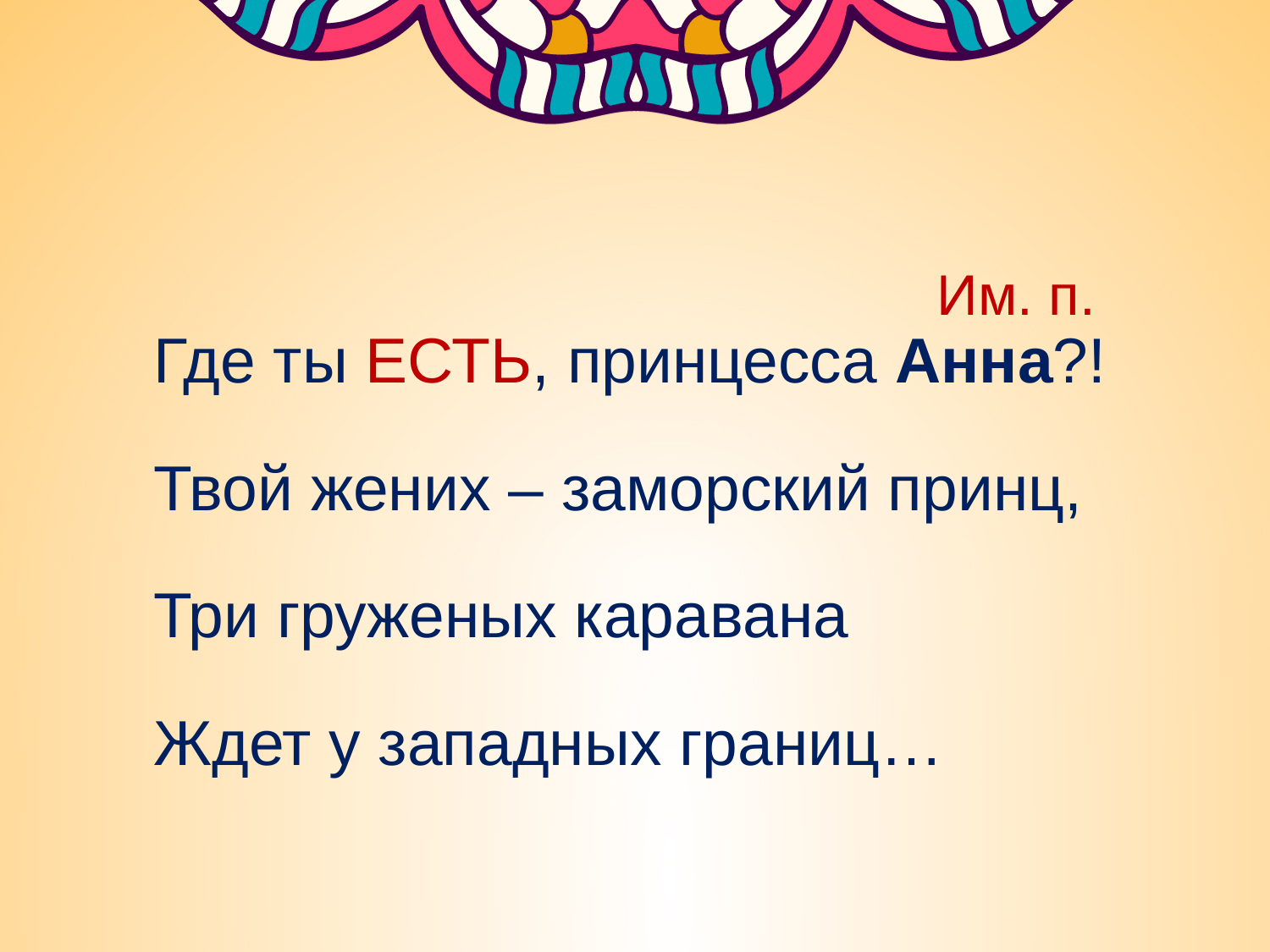

Им. п.
Где ты ЕСТЬ, принцесса Анна?!
Твой жених – заморский принц,
Три груженых каравана
Ждет у западных границ…